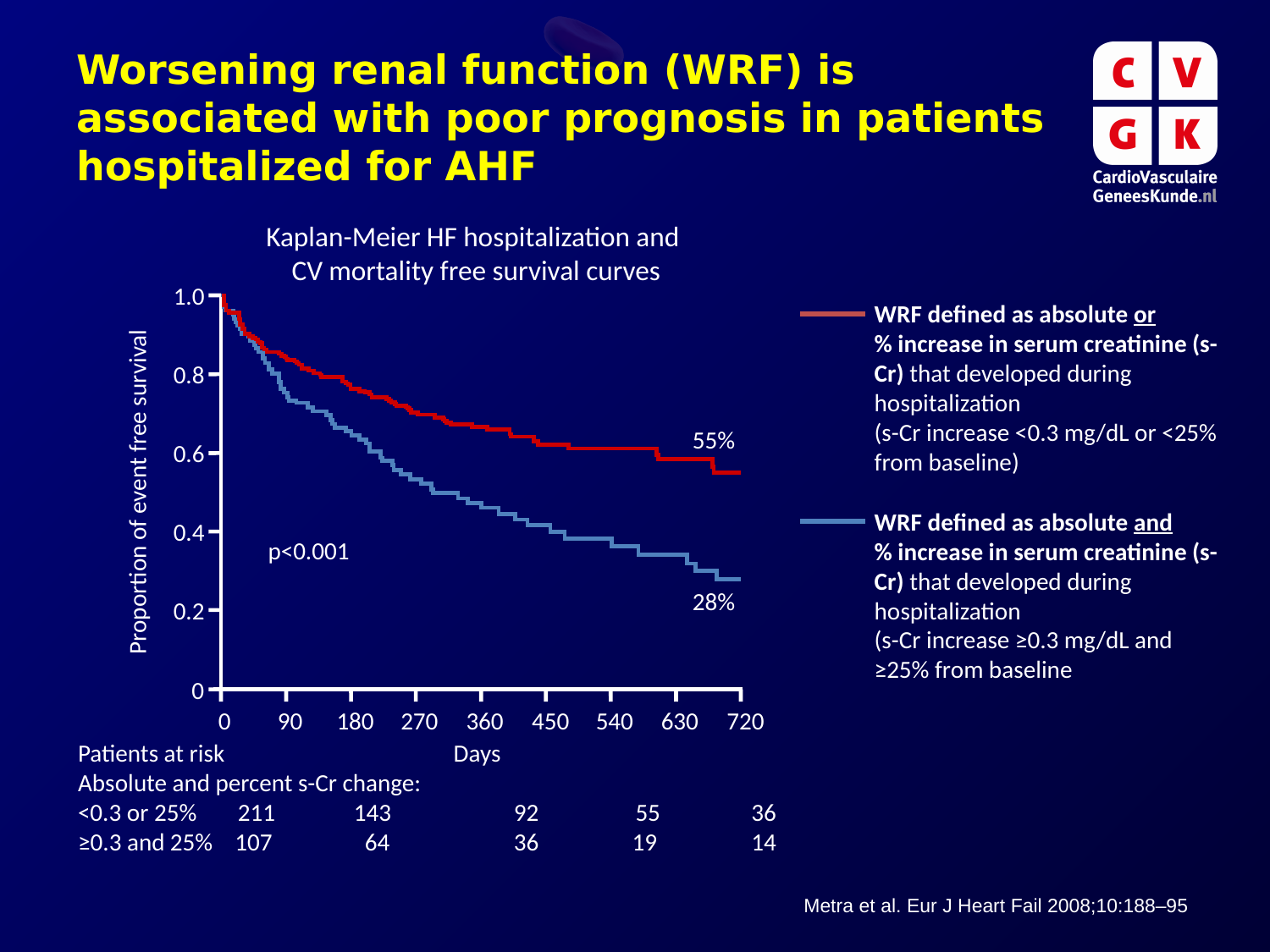

# Worsening renal function (WRF) is associated with poor prognosis in patients hospitalized for AHF
Kaplan-Meier HF hospitalization and
CV mortality free survival curves
1.0
WRF defined as absolute or
% increase in serum creatinine (s-Cr) that developed during hospitalization
(s-Cr increase <0.3 mg/dL or <25% from baseline)

0.8
55%
0.6
Proportion of event free survival
WRF defined as absolute and
% increase in serum creatinine (s-Cr) that developed during hospitalization
(s-Cr increase ≥0.3 mg/dL and ≥25% from baseline
0.4
p<0.001
28%
0.2
0
	0	90	180	270	360	450	540	630	720
Patients at risk
Absolute and percent s-Cr change:
<0.3 or 25%	      211	    143	          92	         55	       36
≥0.3 and 25%    107	      64	          36                 19	       14
Days
Metra et al. Eur J Heart Fail 2008;10:188–95